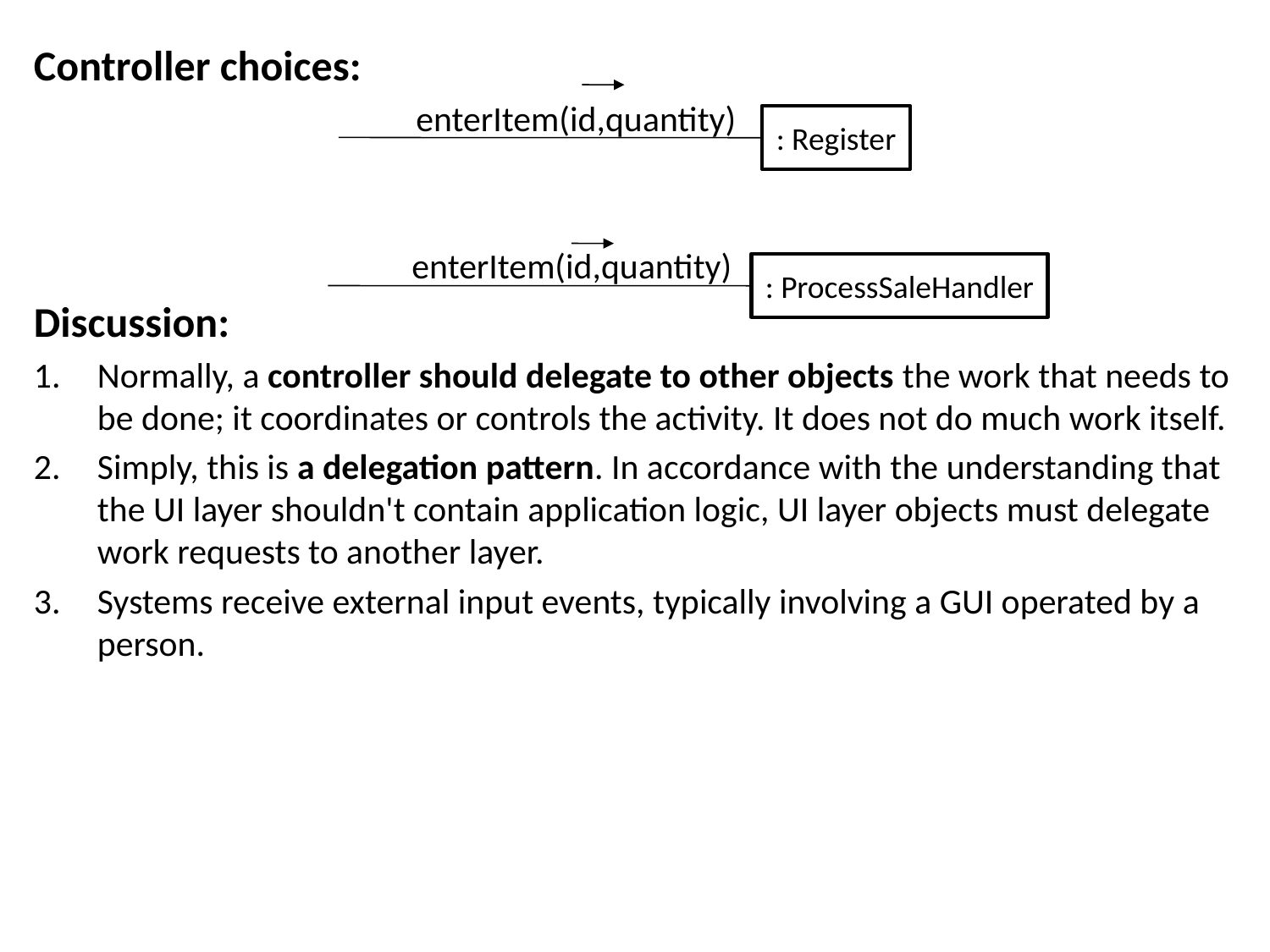

Controller choices:
                                                 enterItem(id,quantity)

                                               enterItem(id,quantity)
Discussion:
Normally, a controller should delegate to other objects the work that needs to be done; it coordinates or controls the activity. It does not do much work itself.
Simply, this is a delegation pattern. In accordance with the understanding that the UI layer shouldn't contain application logic, UI layer objects must delegate work requests to another layer.
Systems receive external input events, typically involving a GUI operated by a person.

: Register
: ProcessSaleHandler